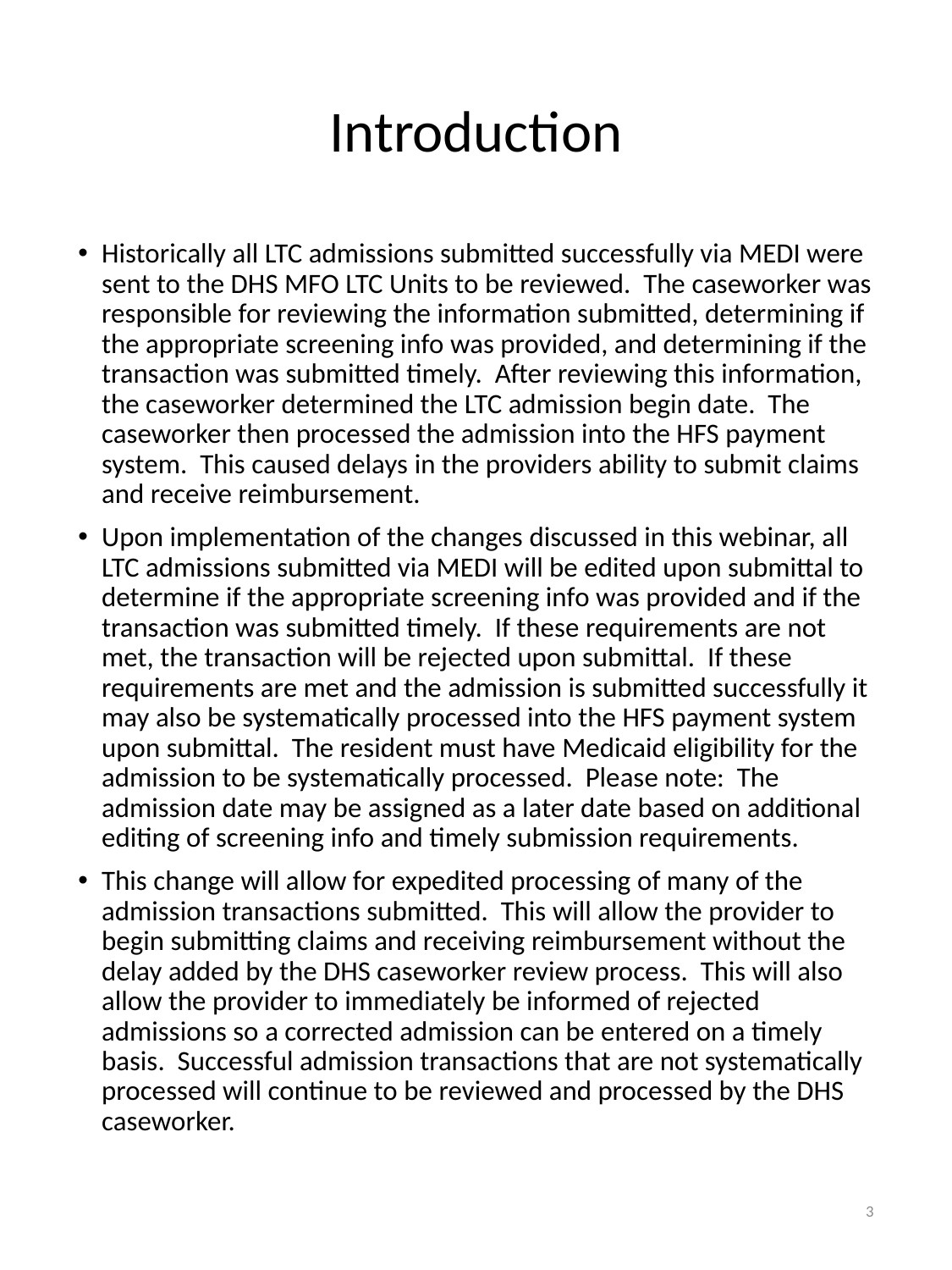

# Introduction
Historically all LTC admissions submitted successfully via MEDI were sent to the DHS MFO LTC Units to be reviewed.  The caseworker was responsible for reviewing the information submitted, determining if the appropriate screening info was provided, and determining if the transaction was submitted timely.  After reviewing this information, the caseworker determined the LTC admission begin date.  The caseworker then processed the admission into the HFS payment system.  This caused delays in the providers ability to submit claims and receive reimbursement.
Upon implementation of the changes discussed in this webinar, all LTC admissions submitted via MEDI will be edited upon submittal to determine if the appropriate screening info was provided and if the transaction was submitted timely.  If these requirements are not met, the transaction will be rejected upon submittal.  If these requirements are met and the admission is submitted successfully it may also be systematically processed into the HFS payment system upon submittal.  The resident must have Medicaid eligibility for the admission to be systematically processed.  Please note:  The admission date may be assigned as a later date based on additional editing of screening info and timely submission requirements.
This change will allow for expedited processing of many of the admission transactions submitted.  This will allow the provider to begin submitting claims and receiving reimbursement without the delay added by the DHS caseworker review process.  This will also allow the provider to immediately be informed of rejected admissions so a corrected admission can be entered on a timely basis.  Successful admission transactions that are not systematically processed will continue to be reviewed and processed by the DHS caseworker.
3